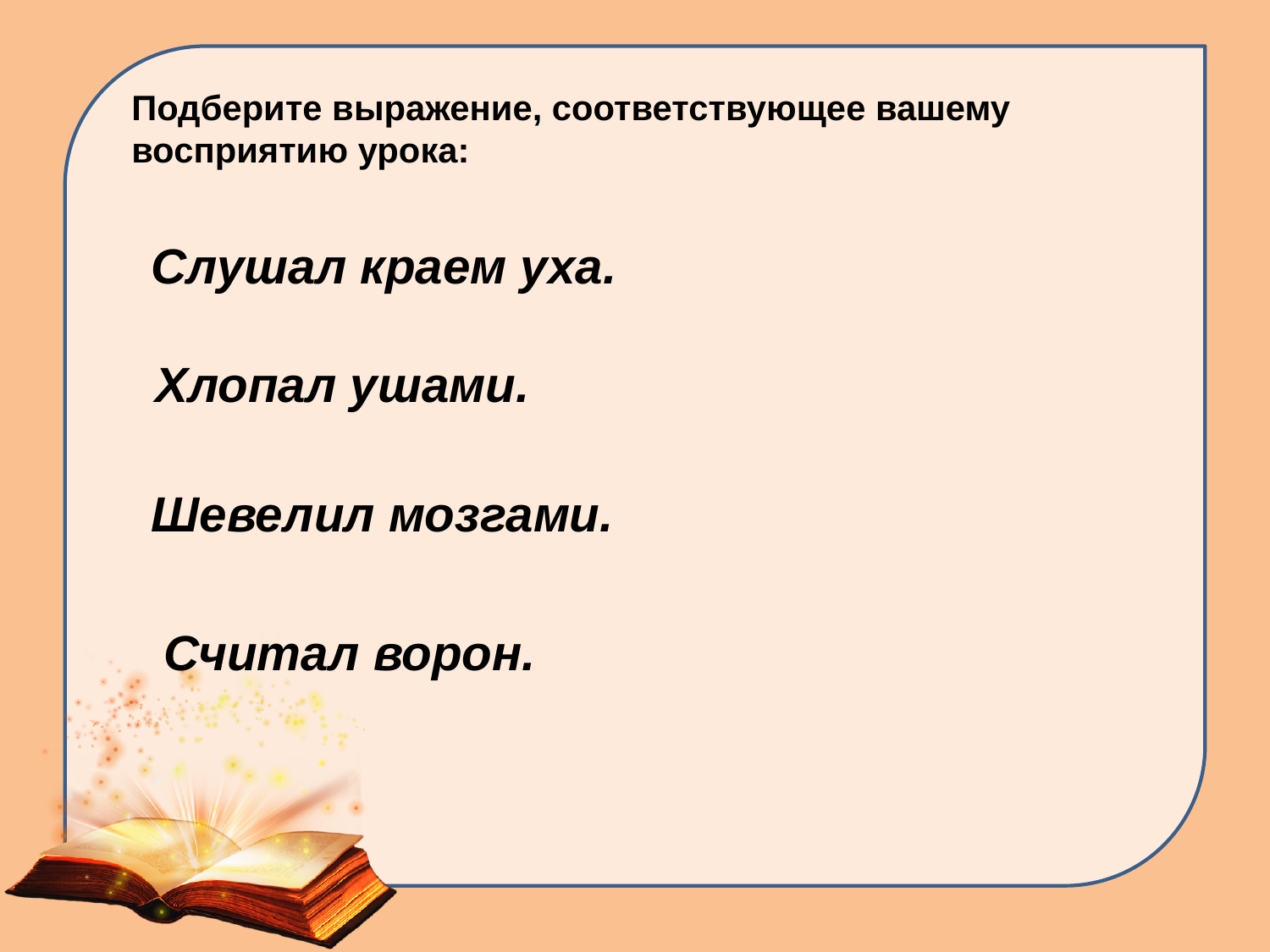

Подберите выражение, соответствующее вашему восприятию урока:
Слушал краем уха.
 Хлопал ушами.
Шевелил мозгами.
Считал ворон.